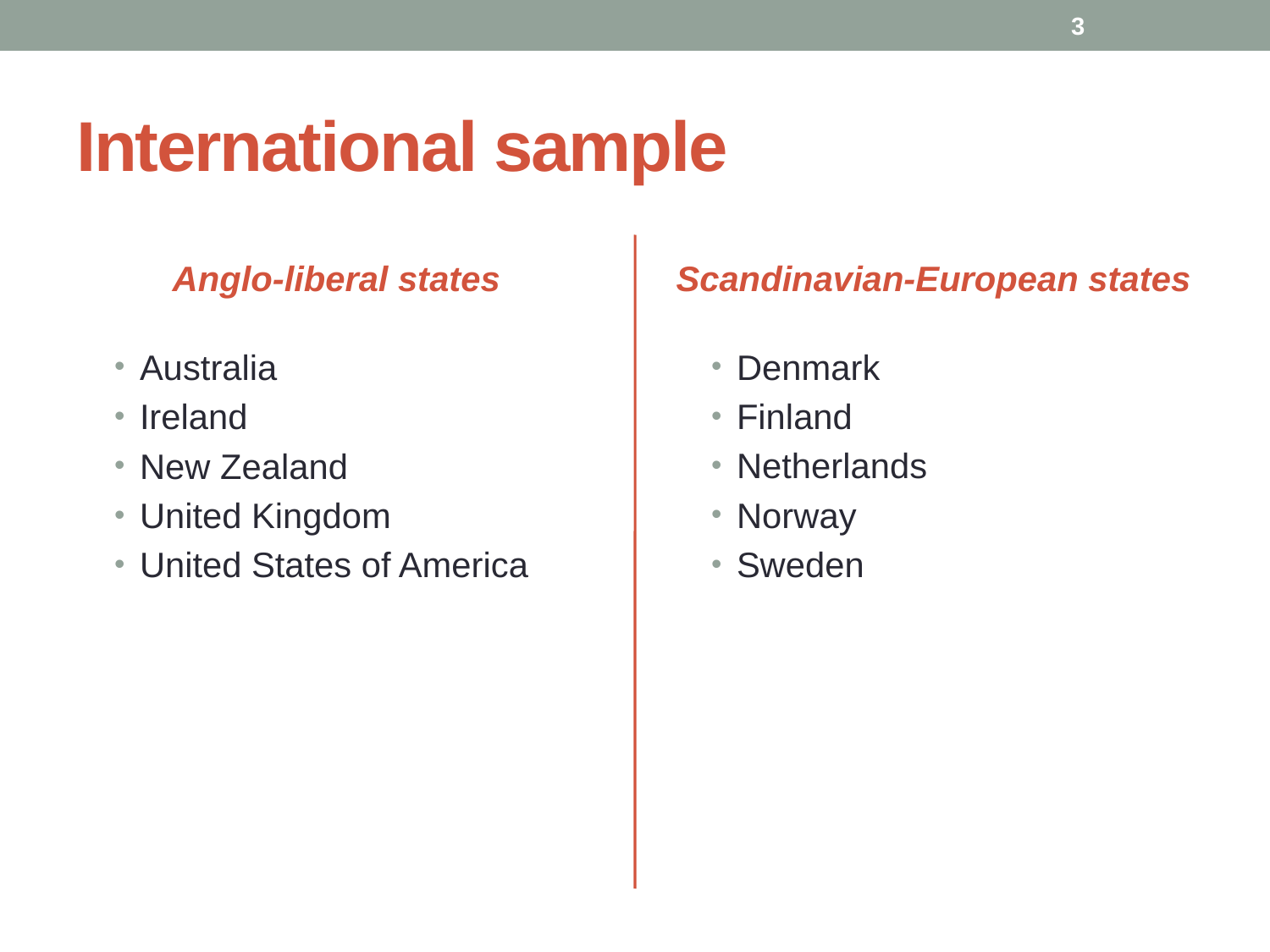

3
# International sample
Anglo-liberal states
Scandinavian-European states
Australia
Ireland
New Zealand
United Kingdom
United States of America

Denmark
Finland
Netherlands
Norway
Sweden